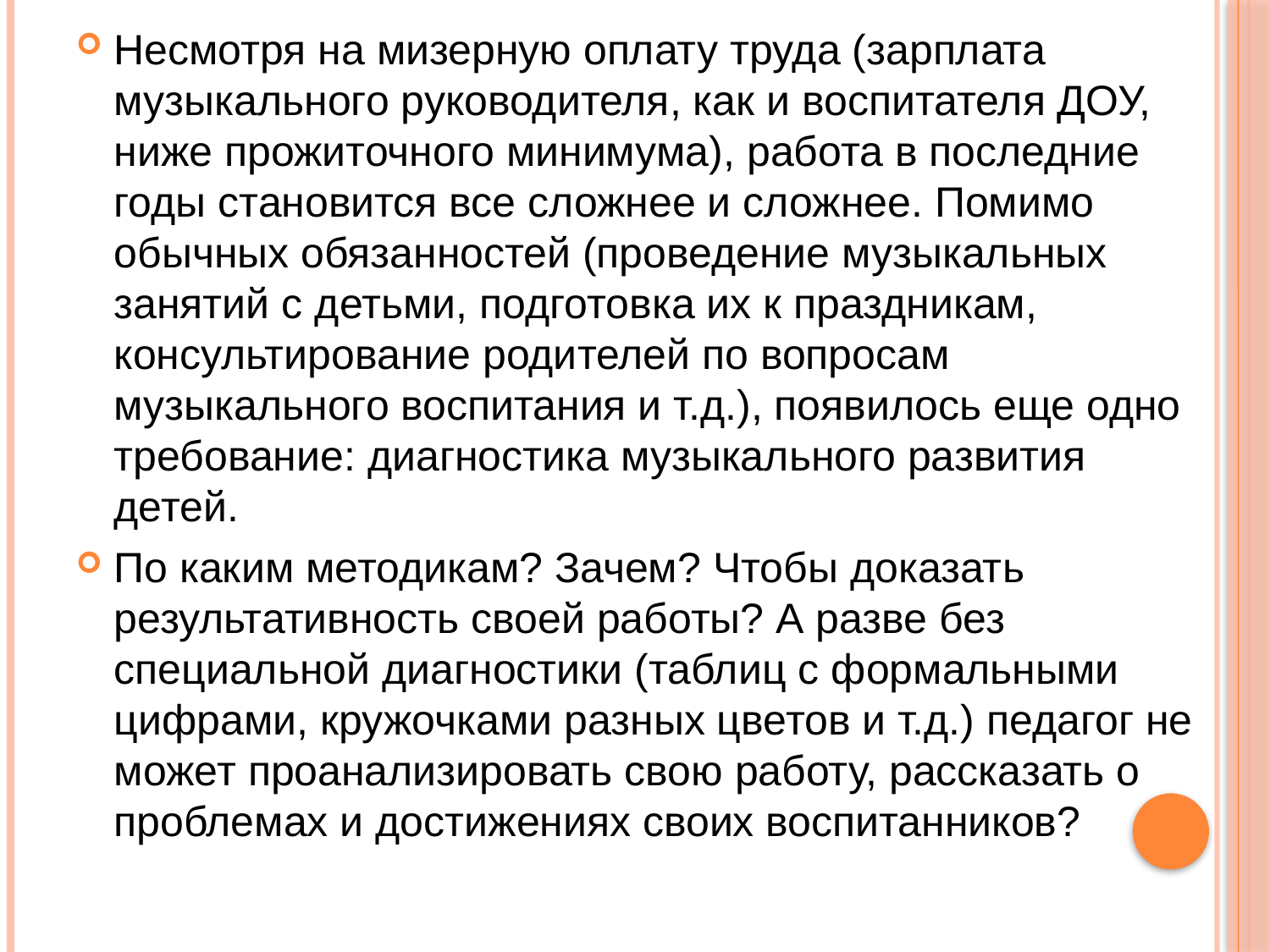

Несмотря на мизерную оплату труда (зарплата музыкального руководителя, как и воспитателя ДОУ, ниже прожиточного минимума), работа в последние годы становится все сложнее и сложнее. Помимо обычных обязанностей (проведение музыкальных занятий с детьми, подготовка их к праздникам, консультирование родителей по вопросам музыкального воспитания и т.д.), появилось еще одно требование: диагностика музыкального развития детей.
По каким методикам? Зачем? Чтобы доказать результативность своей работы? А разве без специальной диагностики (таблиц с формальными цифрами, кружочками разных цветов и т.д.) педагог не может проанализировать свою работу, рассказать о проблемах и достижениях своих воспитанников?